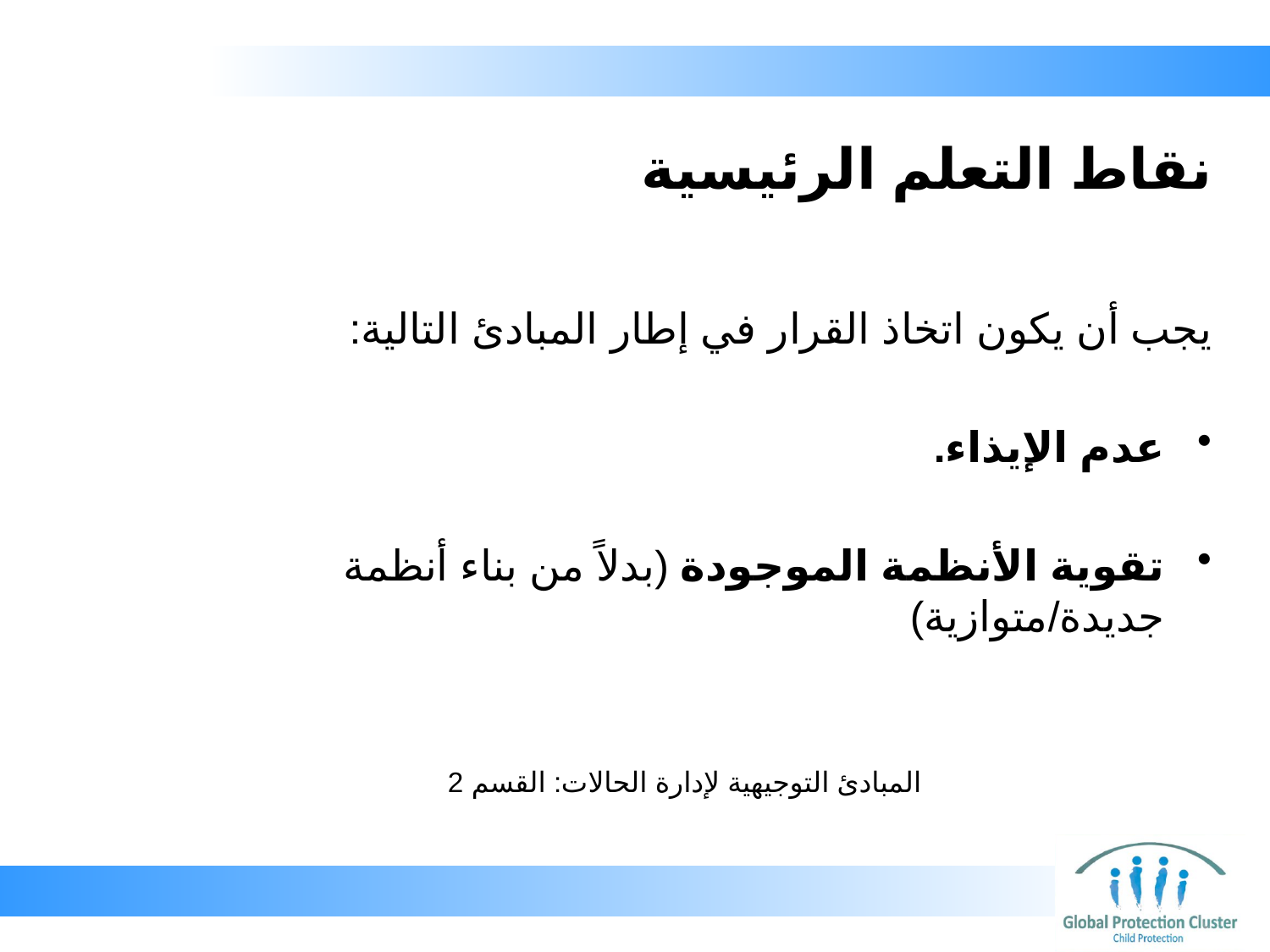

# نقاط التعلم الرئيسية

يجب أن يكون اتخاذ القرار في إطار المبادئ التالية:

عدم الإيذاء.

تقوية الأنظمة الموجودة (بدلاً من بناء أنظمة جديدة/متوازية)

المبادئ التوجيهية لإدارة الحالات: القسم 2